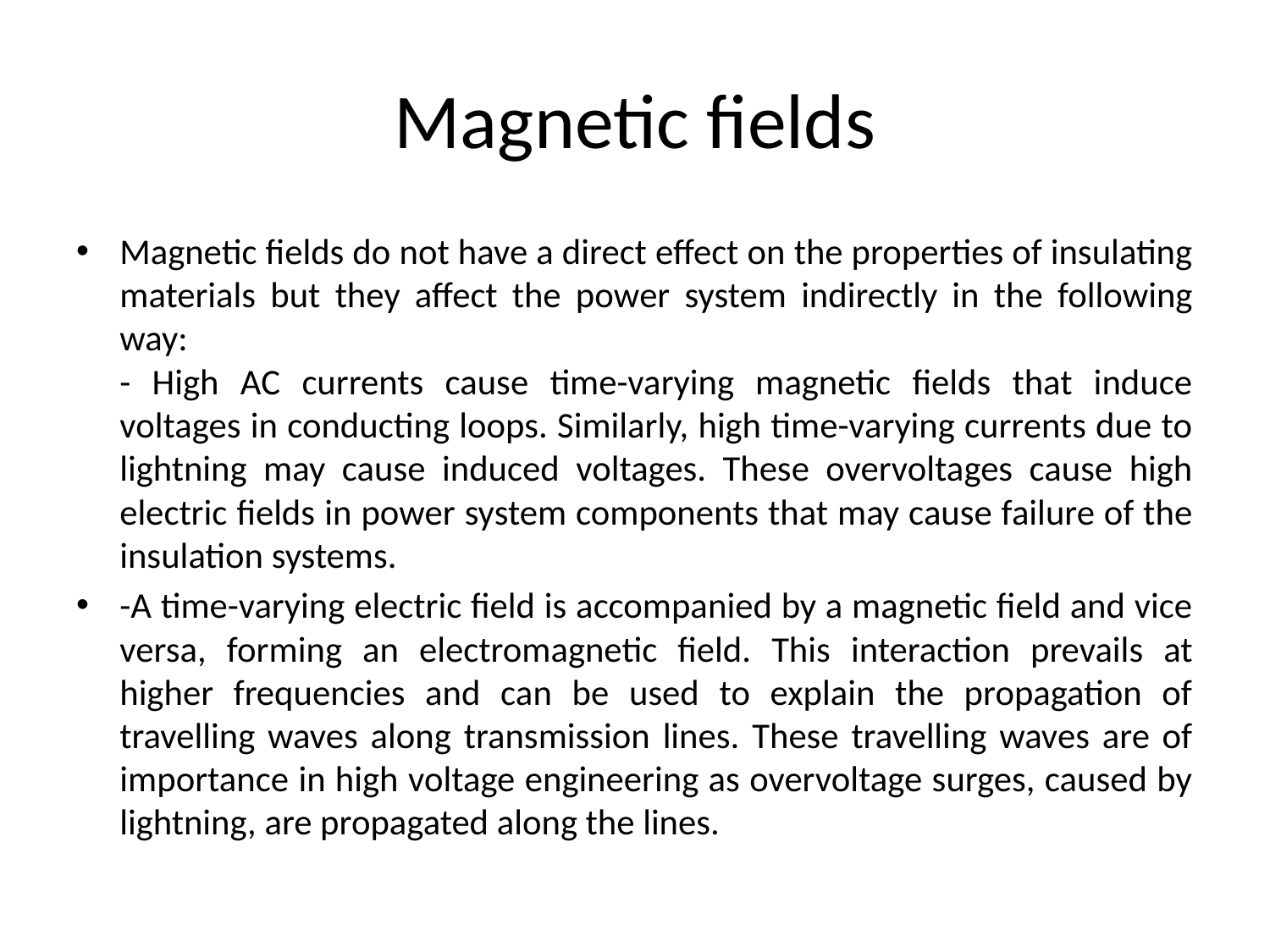

# Magnetic fields
Magnetic fields do not have a direct effect on the properties of insulating materials but they affect the power system indirectly in the following way:
- High AC currents cause time-varying magnetic fields that induce voltages in conducting loops. Similarly, high time-varying currents due to lightning may cause induced voltages. These overvoltages cause high electric fields in power system components that may cause failure of the insulation systems.
-A time-varying electric field is accompanied by a magnetic field and vice versa, forming an electromagnetic field. This interaction prevails at higher frequencies and can be used to explain the propagation of travelling waves along transmission lines. These travelling waves are of importance in high voltage engineering as overvoltage surges, caused by lightning, are propagated along the lines.